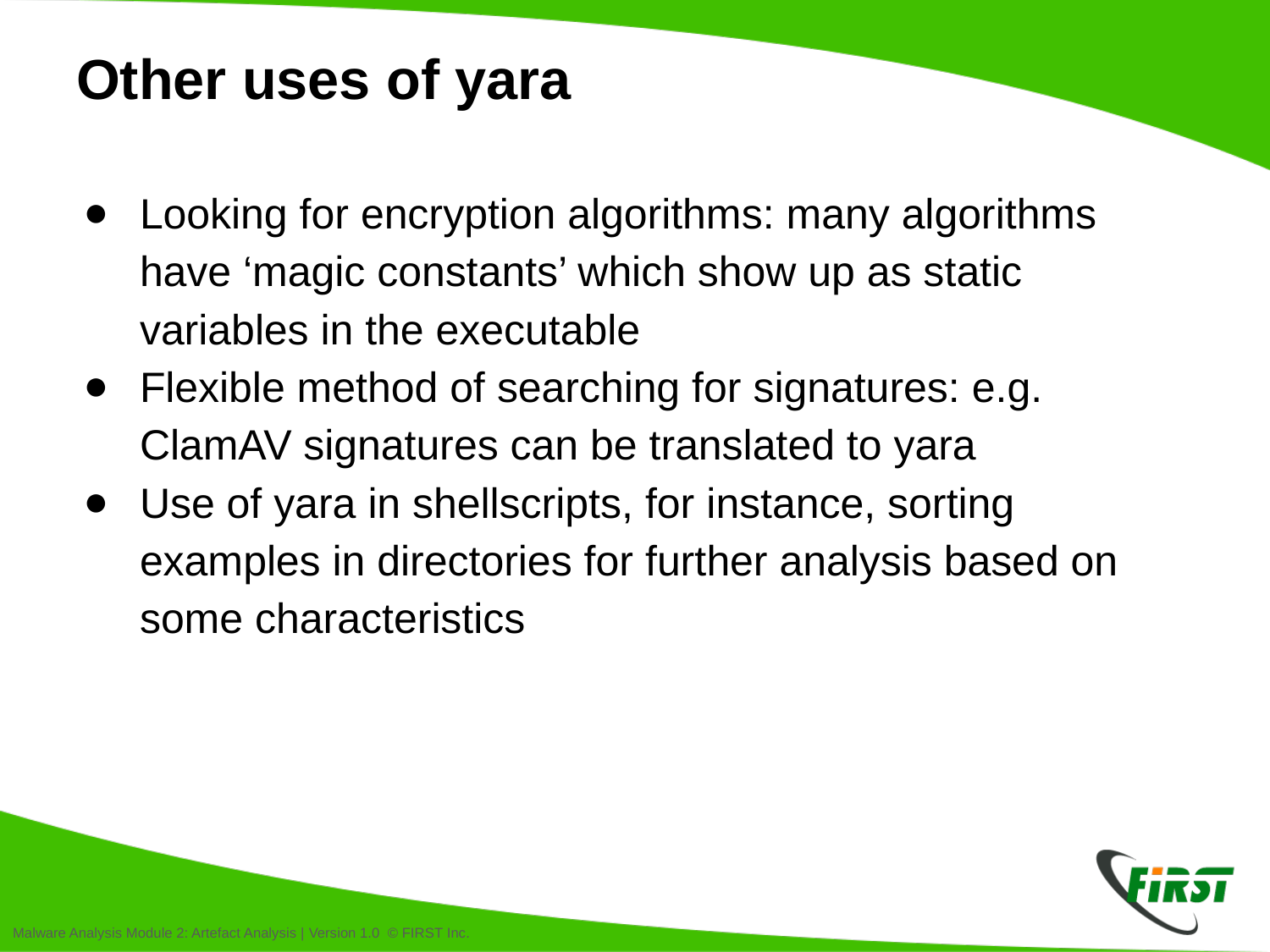

# Other uses of yara
Looking for encryption algorithms: many algorithms have ‘magic constants’ which show up as static variables in the executable
Flexible method of searching for signatures: e.g. ClamAV signatures can be translated to yara
Use of yara in shellscripts, for instance, sorting examples in directories for further analysis based on some characteristics